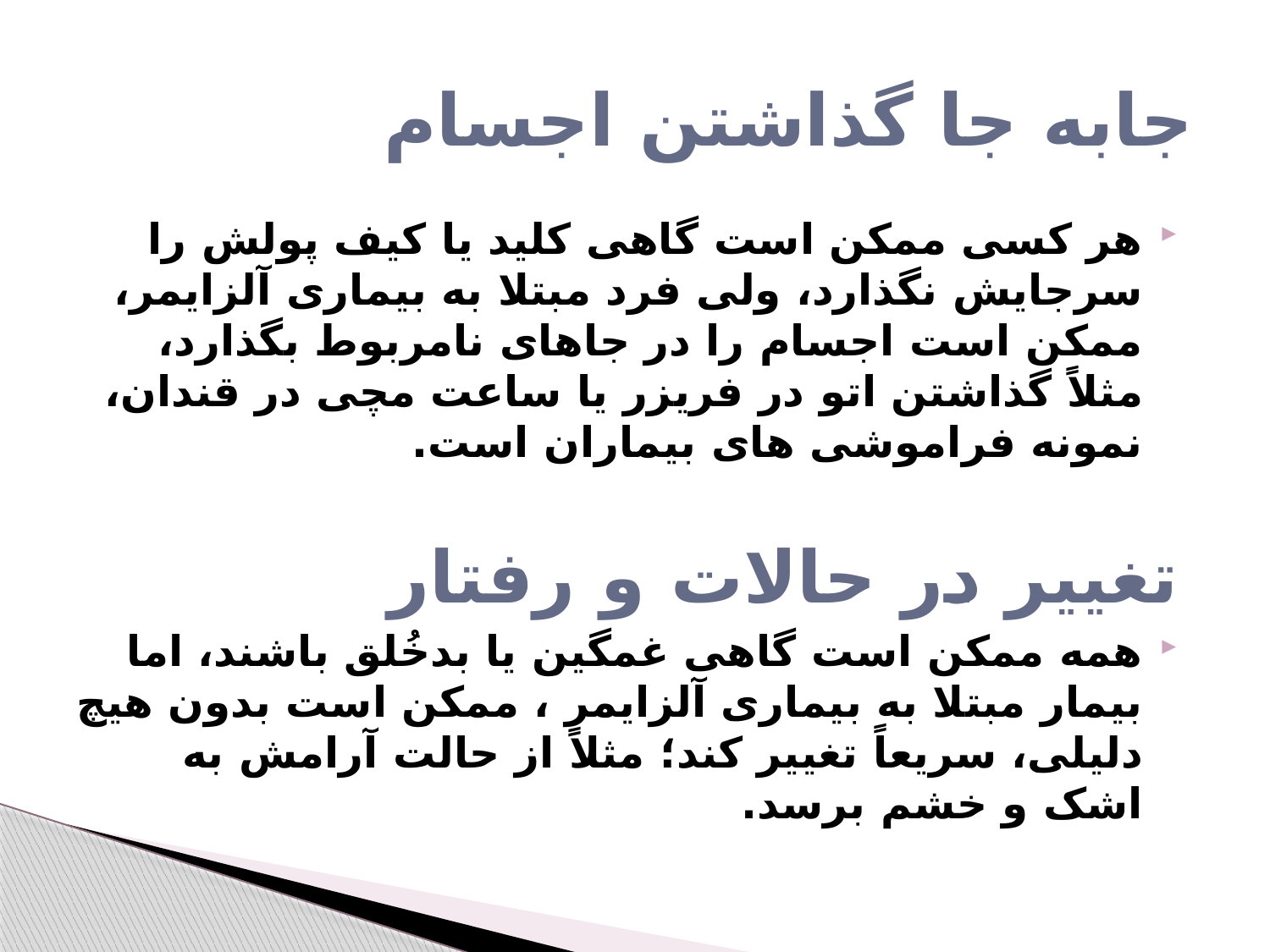

# جابه جا گذاشتن اجسام
هر کسی ممکن است گاهی کلید یا کیف پولش را سرجایش نگذارد، ولی فرد مبتلا به بیماری آلزایمر، ممکن است اجسام را در جاهای نامربوط بگذارد، مثلاً گذاشتن اتو در فریزر یا ساعت مچی در قندان، نمونه فراموشی های بیماران است.

تغییر در حالات و رفتار
همه ممکن است گاهی غمگین یا بدخُلق باشند، اما بیمار مبتلا به بیماری آلزایمر ، ممکن است بدون هیچ دلیلی، سریعاً تغییر کند؛ مثلاً از حالت آرامش به اشک و خشم برسد.